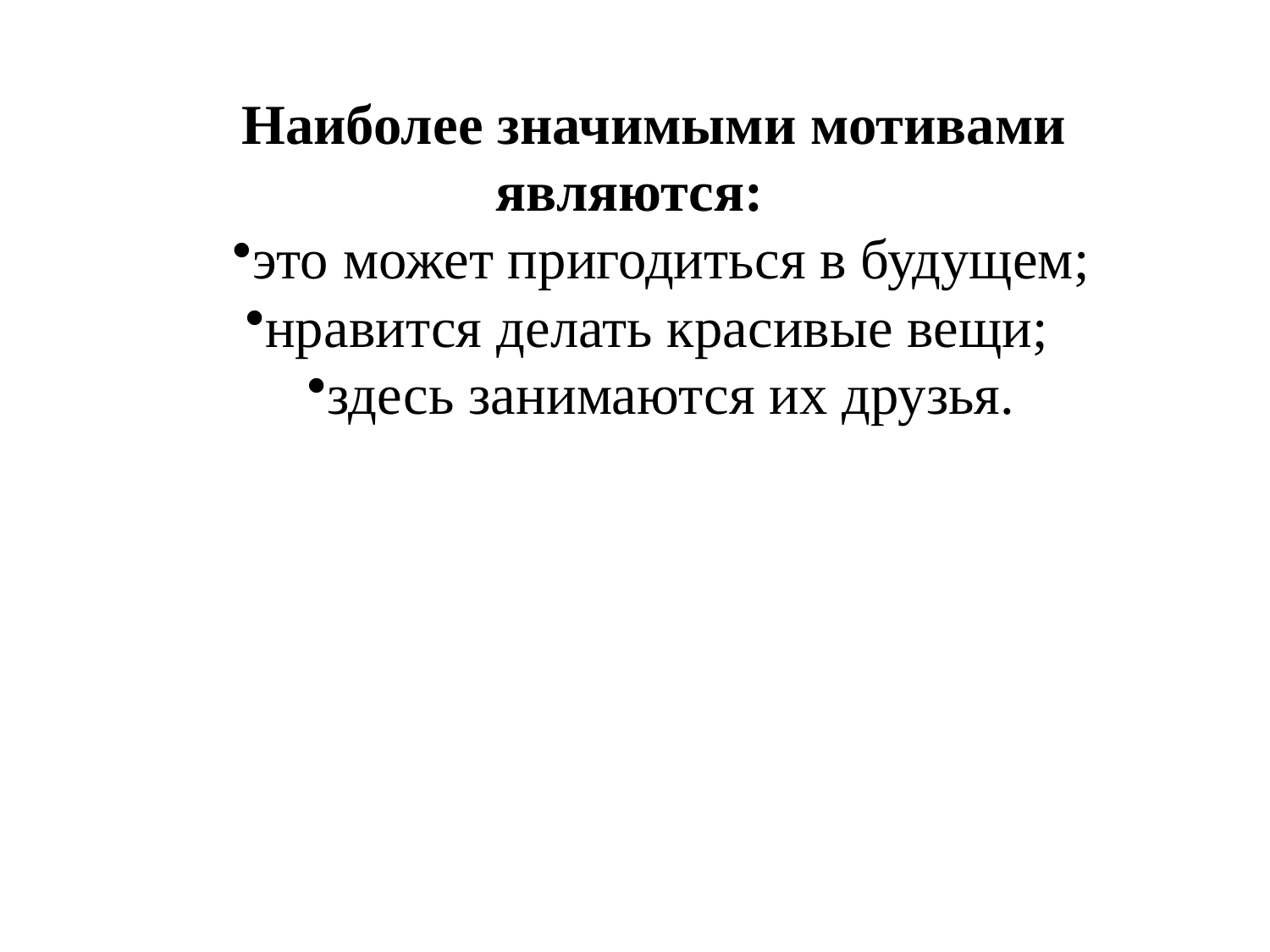

Наиболее значимыми мотивами  являются:
это может пригодиться в будущем;
нравится делать красивые вещи;
здесь занимаются их друзья.